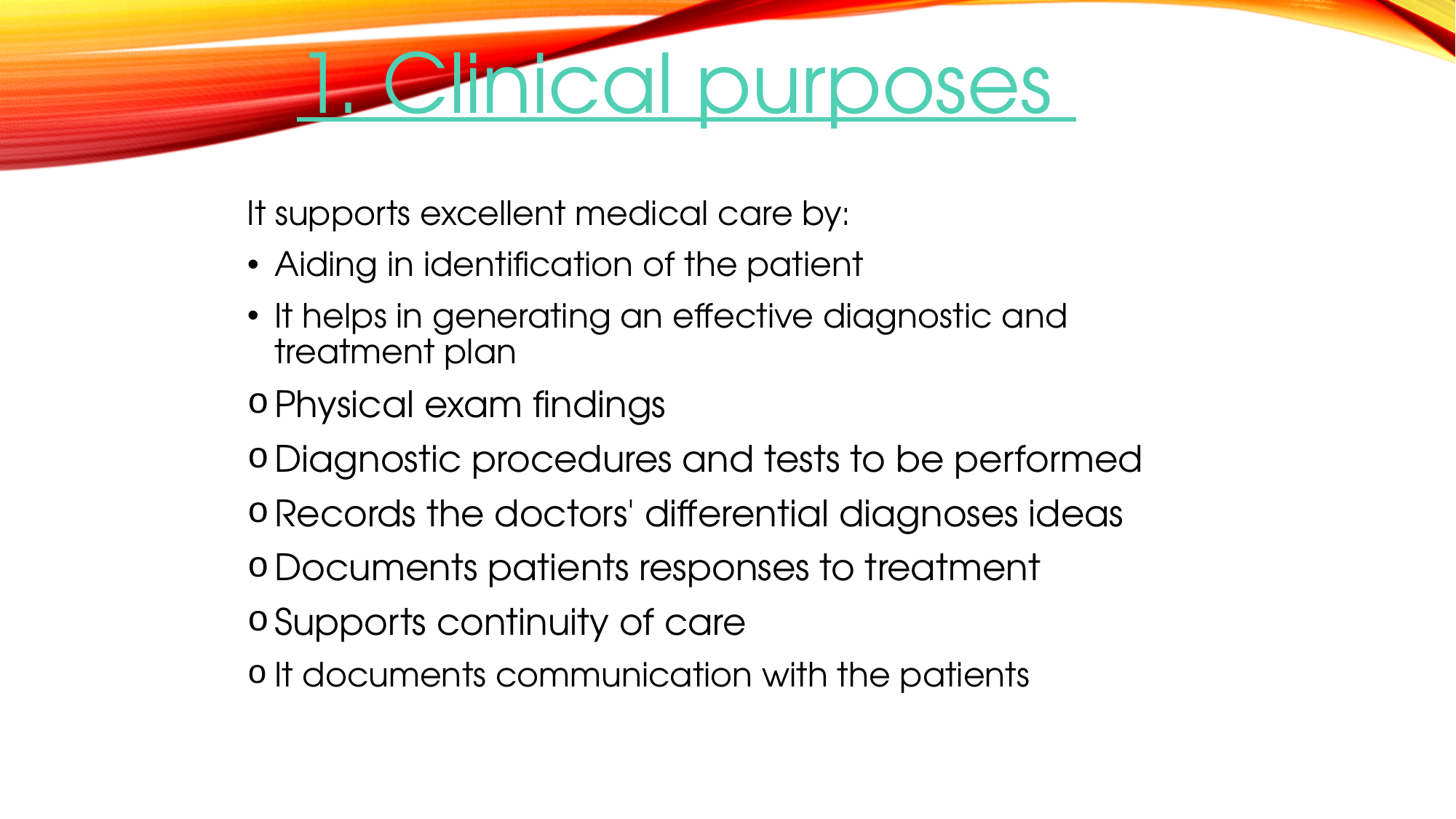

1. Clinical purposes
It supports excellent medical care by:
Aiding in identification of the patient
It helps in generating an effective diagnostic and treatment plan
Physical exam findings
Diagnostic procedures and tests to be performed
Records the doctors' differential diagnoses ideas
Documents patients responses to treatment
Supports continuity of care
It documents communication with the patients